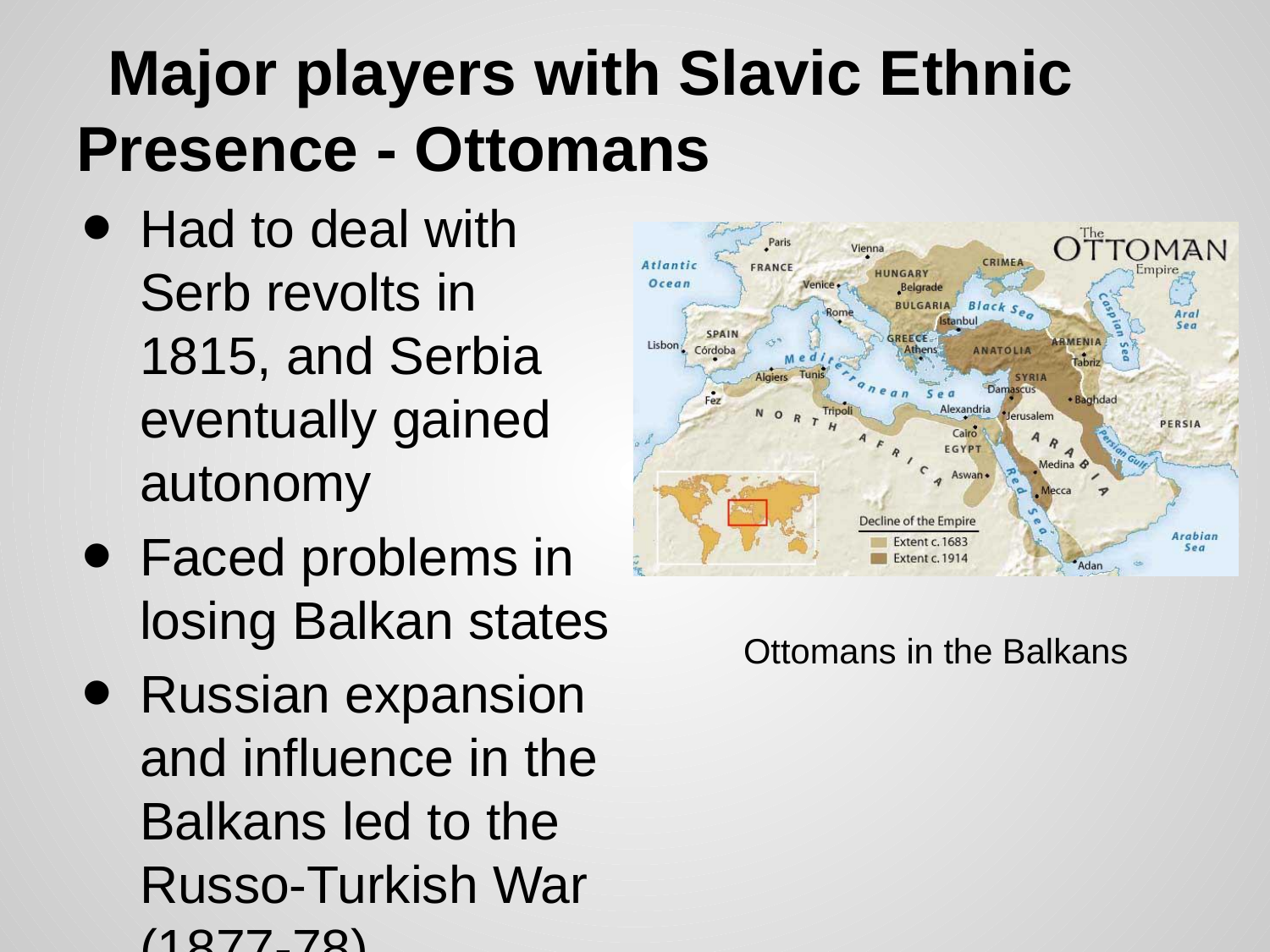

# Major players with Slavic Ethnic Presence - Ottomans
Had to deal with Serb revolts in 1815, and Serbia eventually gained autonomy
Faced problems in losing Balkan states
Russian expansion and influence in the Balkans led to the Russo-Turkish War (1877-78)

Ottomans in the Balkans